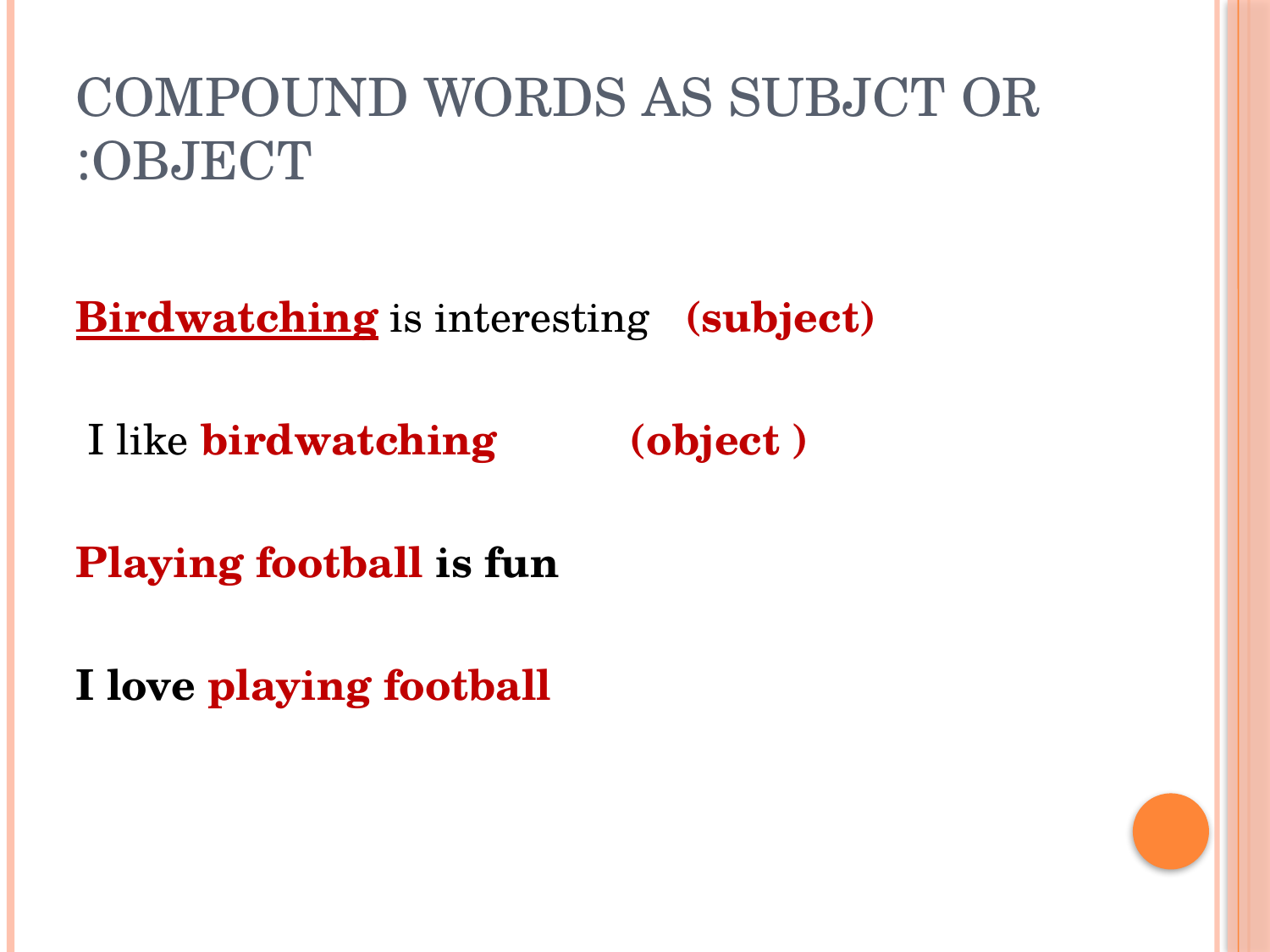

# Compound words as subjct or object:

Birdwatching is interesting   (subject)

 I like birdwatching           (object )

Playing football is fun

I love playing football